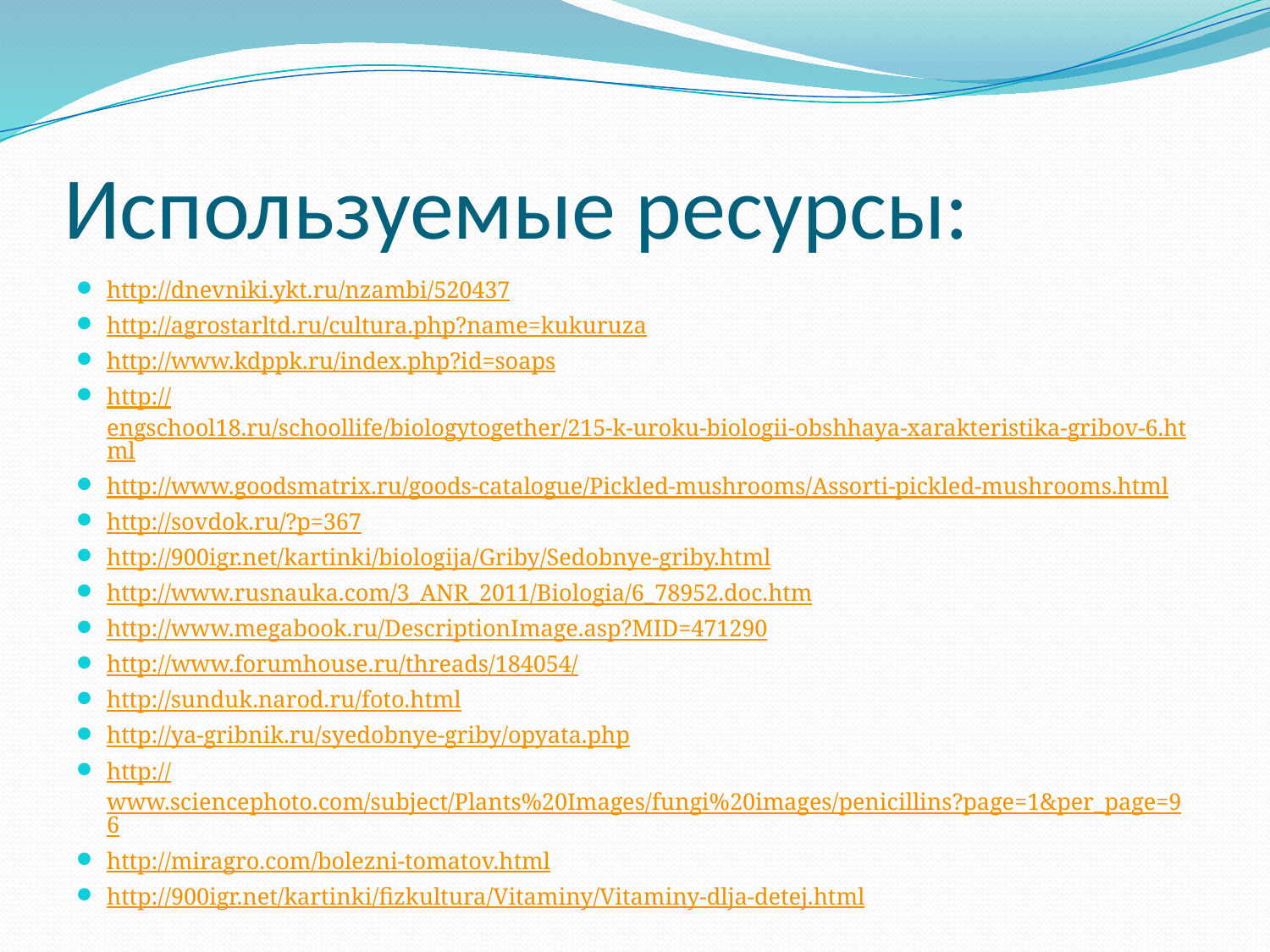

# Используемые ресурсы:
http://dnevniki.ykt.ru/nzambi/520437
http://agrostarltd.ru/cultura.php?name=kukuruza
http://www.kdppk.ru/index.php?id=soaps
http://engschool18.ru/schoollife/biologytogether/215-k-uroku-biologii-obshhaya-xarakteristika-gribov-6.html
http://www.goodsmatrix.ru/goods-catalogue/Pickled-mushrooms/Assorti-pickled-mushrooms.html
http://sovdok.ru/?p=367
http://900igr.net/kartinki/biologija/Griby/Sedobnye-griby.html
http://www.rusnauka.com/3_ANR_2011/Biologia/6_78952.doc.htm
http://www.megabook.ru/DescriptionImage.asp?MID=471290
http://www.forumhouse.ru/threads/184054/
http://sunduk.narod.ru/foto.html
http://ya-gribnik.ru/syedobnye-griby/opyata.php
http://www.sciencephoto.com/subject/Plants%20Images/fungi%20images/penicillins?page=1&per_page=96
http://miragro.com/bolezni-tomatov.html
http://900igr.net/kartinki/fizkultura/Vitaminy/Vitaminy-dlja-detej.html